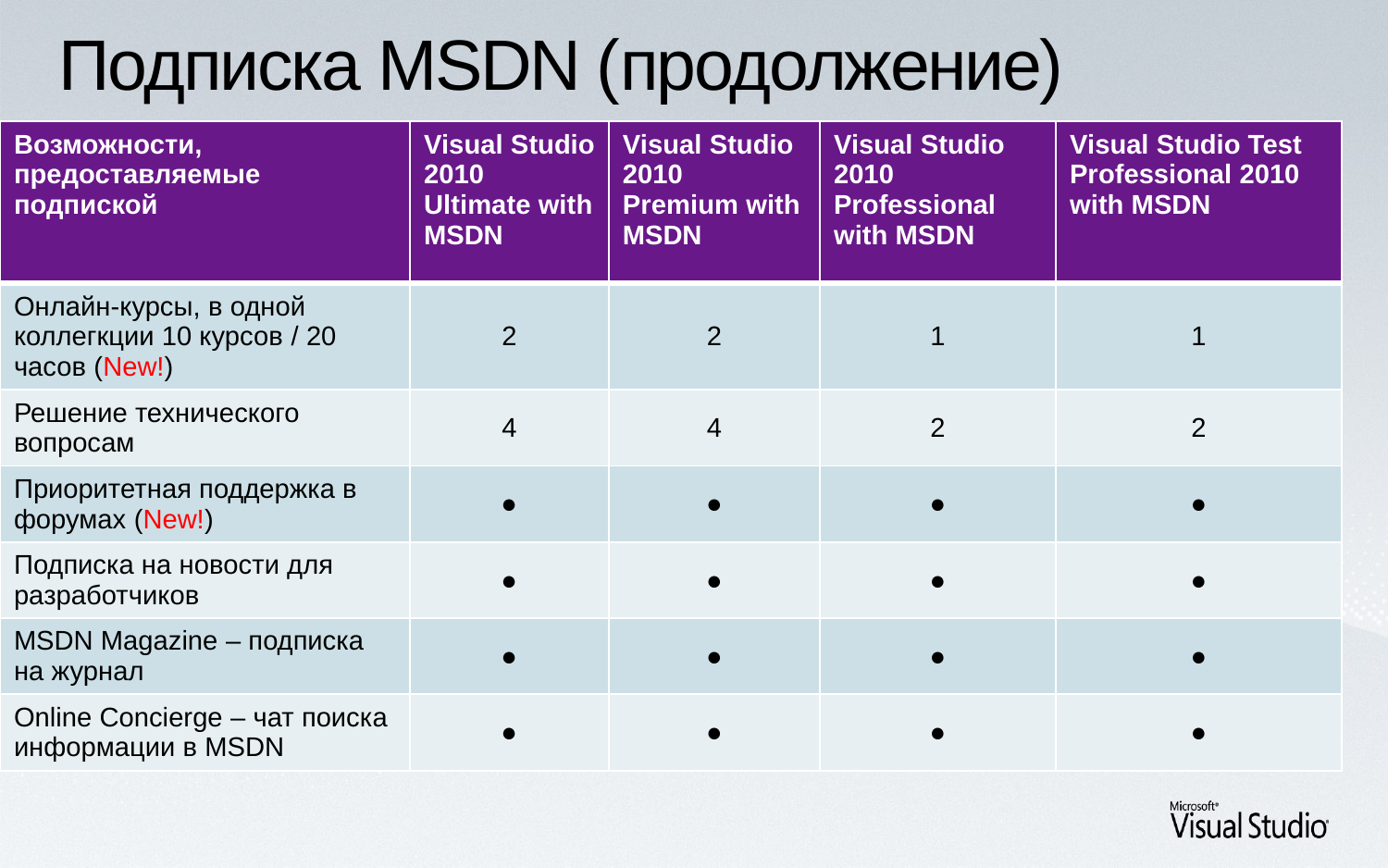

# Подписка MSDN (продолжение)
| Возможности, предоставляемые подпиской | Visual Studio 2010 Ultimate with MSDN | Visual Studio 2010 Premium with MSDN | Visual Studio 2010 Professional with MSDN | Visual Studio Test Professional 2010 with MSDN |
| --- | --- | --- | --- | --- |
| Онлайн-курсы, в одной коллегкции 10 курсов / 20 часов (New!) | 2 | 2 | 1 | 1 |
| Решение технического вопросам | 4 | 4 | 2 | 2 |
| Приоритетная поддержка в форумах (New!) | ● | ● | ● | ● |
| Подписка на новости для разработчиков | ● | ● | ● | ● |
| MSDN Magazine – подписка на журнал | ● | ● | ● | ● |
| Online Concierge – чат поиска информации в MSDN | ● | ● | ● | ● |